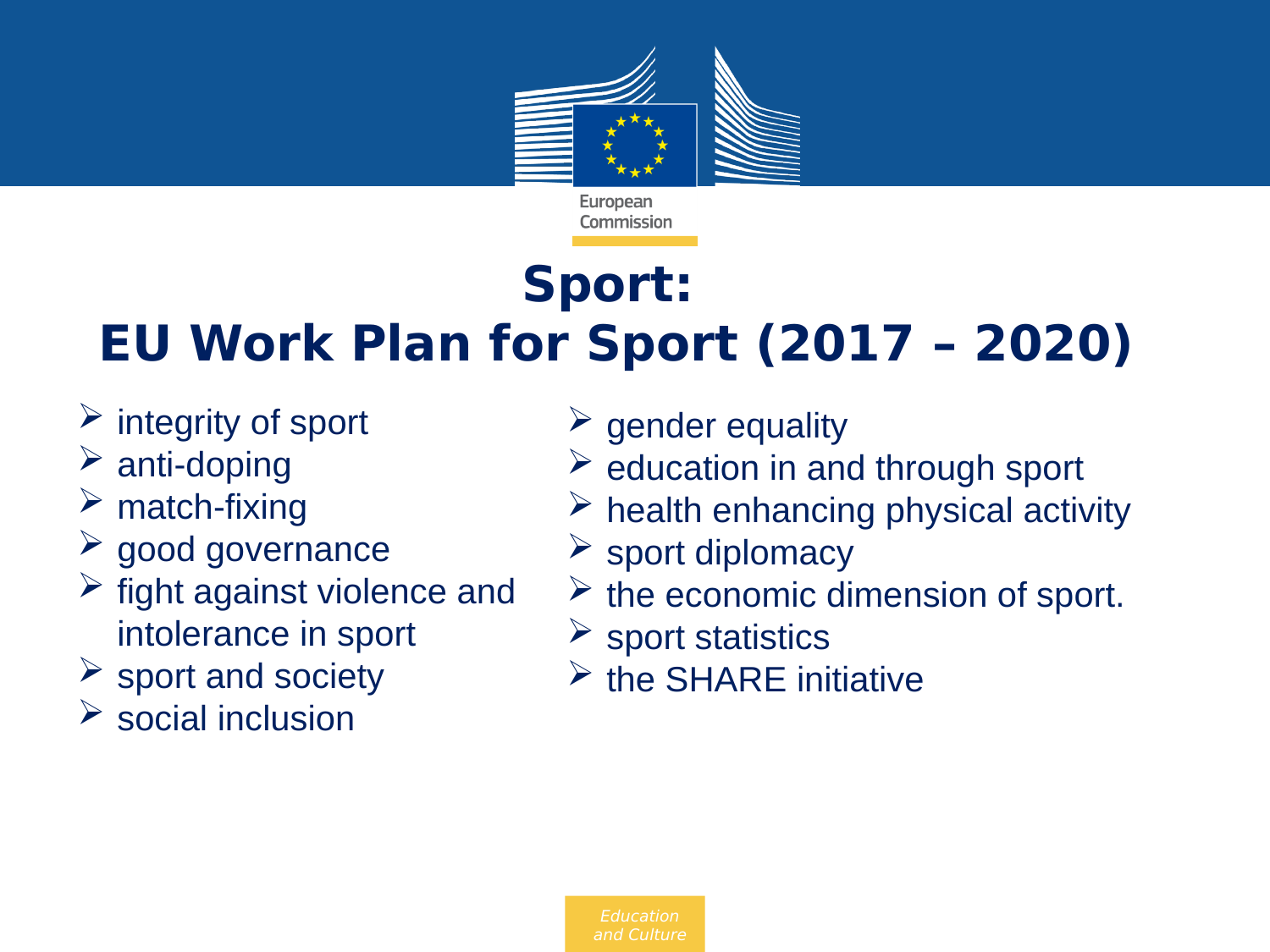

# Sport: EU Work Plan for Sport (2017 – 2020)
integrity of sport
anti-doping
match-fixing
good governance
fight against violence and intolerance in sport
sport and society
social inclusion
gender equality
education in and through sport
health enhancing physical activity
sport diplomacy
the economic dimension of sport.
sport statistics
the SHARE initiative